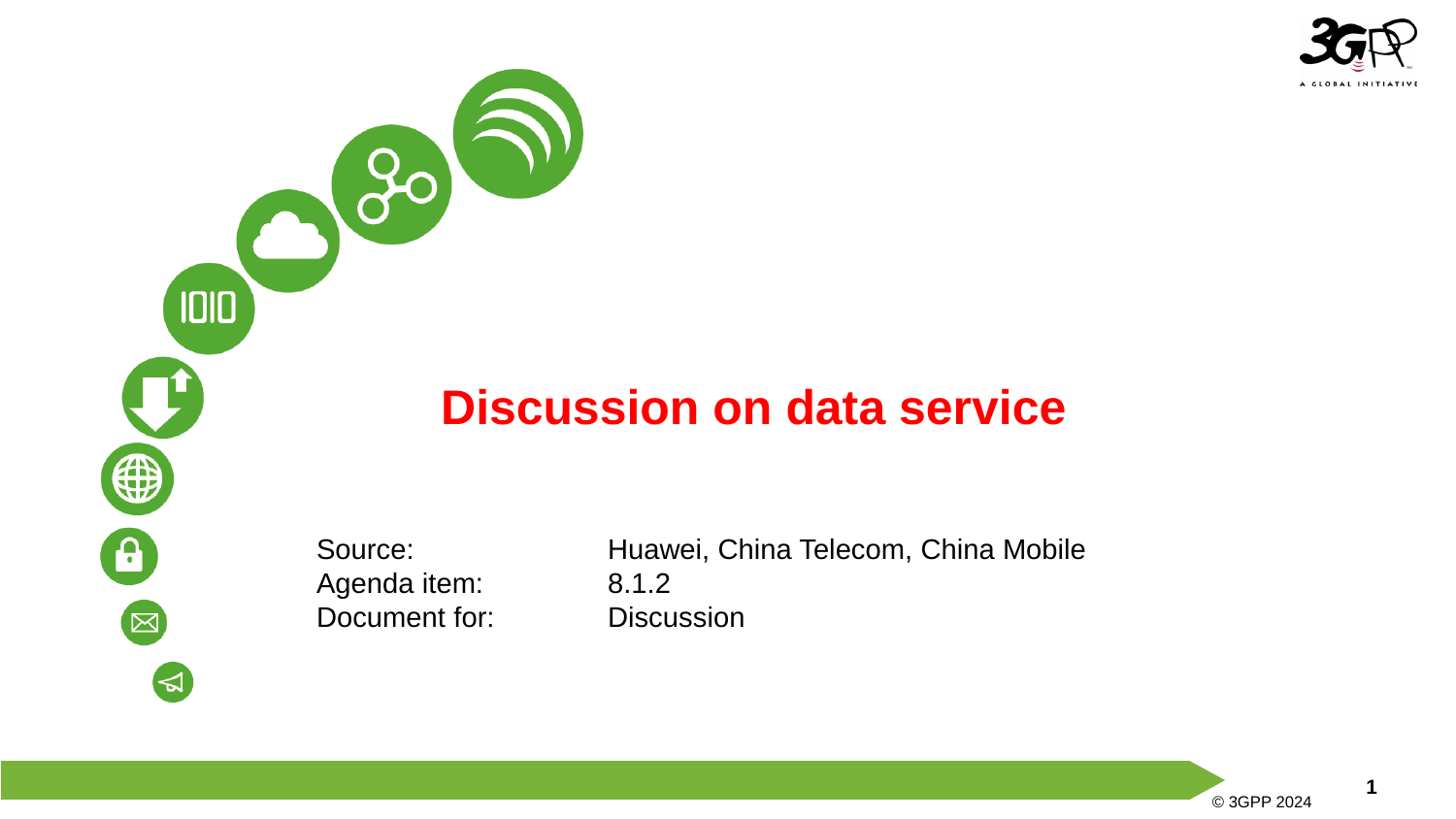

Discussion on data service
Source: 		Huawei, China Telecom, China Mobile
Agenda item:	8.1.2
Document for:	Discussion

© 3GPP 2024